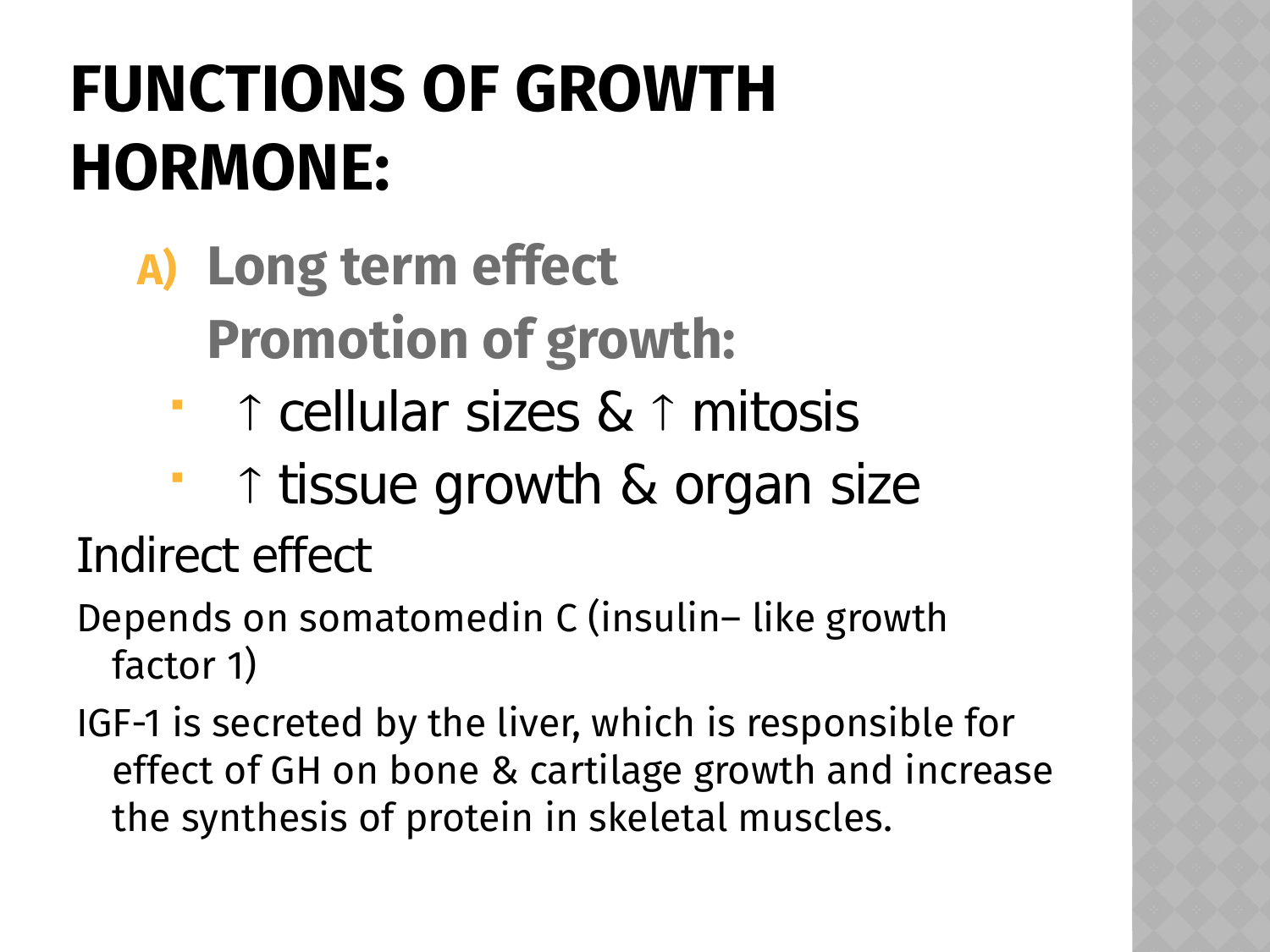

# Functions of growth hormone:
Long term effect
 	Promotion of growth:
↑ cellular sizes & ↑ mitosis
↑ tissue growth & organ size
Indirect effect
Depends on somatomedin C (insulin– like growth factor 1)
IGF-1 is secreted by the liver, which is responsible for effect of GH on bone & cartilage growth and increase the synthesis of protein in skeletal muscles.